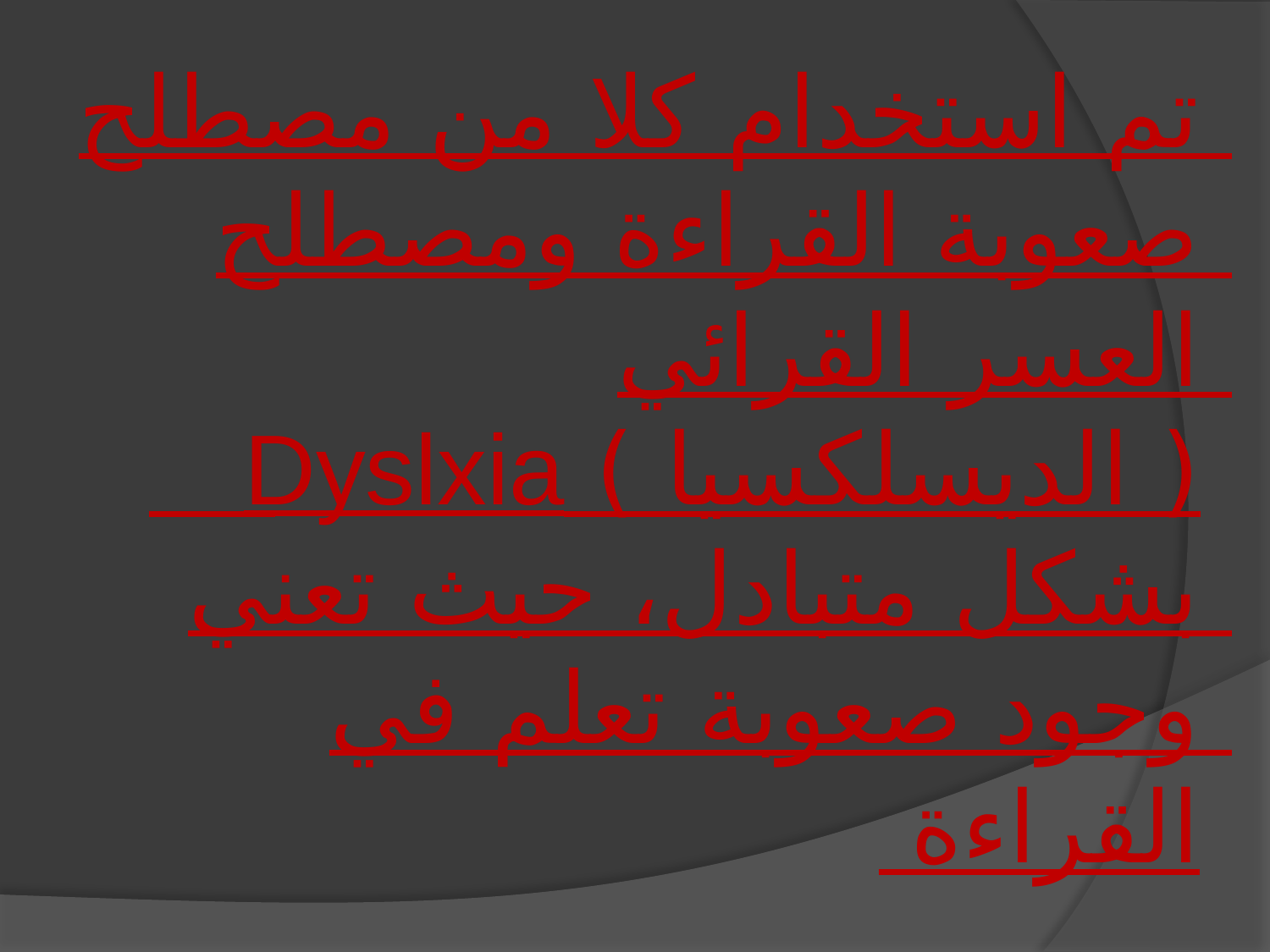

# تم استخدام كلا من مصطلح صعوبة القراءة ومصطلح العسر القرائي ( الديسلكسيا ) Dyslxia    بشكل متبادل، حيث تعني وجود صعوبة تعلم في القراءة